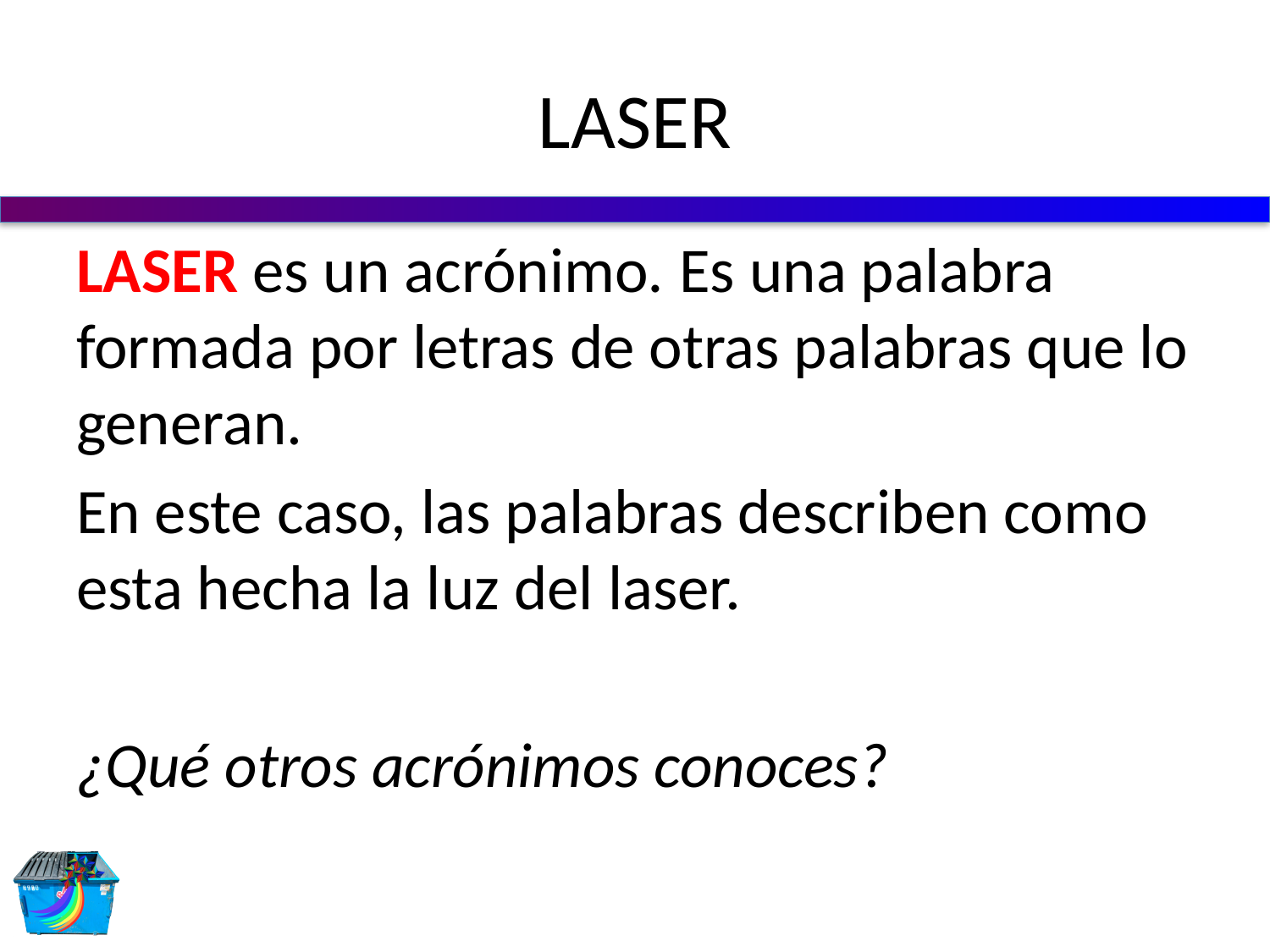

# LASER
LASER es un acrónimo. Es una palabra formada por letras de otras palabras que lo generan.
En este caso, las palabras describen como esta hecha la luz del laser.

¿Qué otros acrónimos conoces?